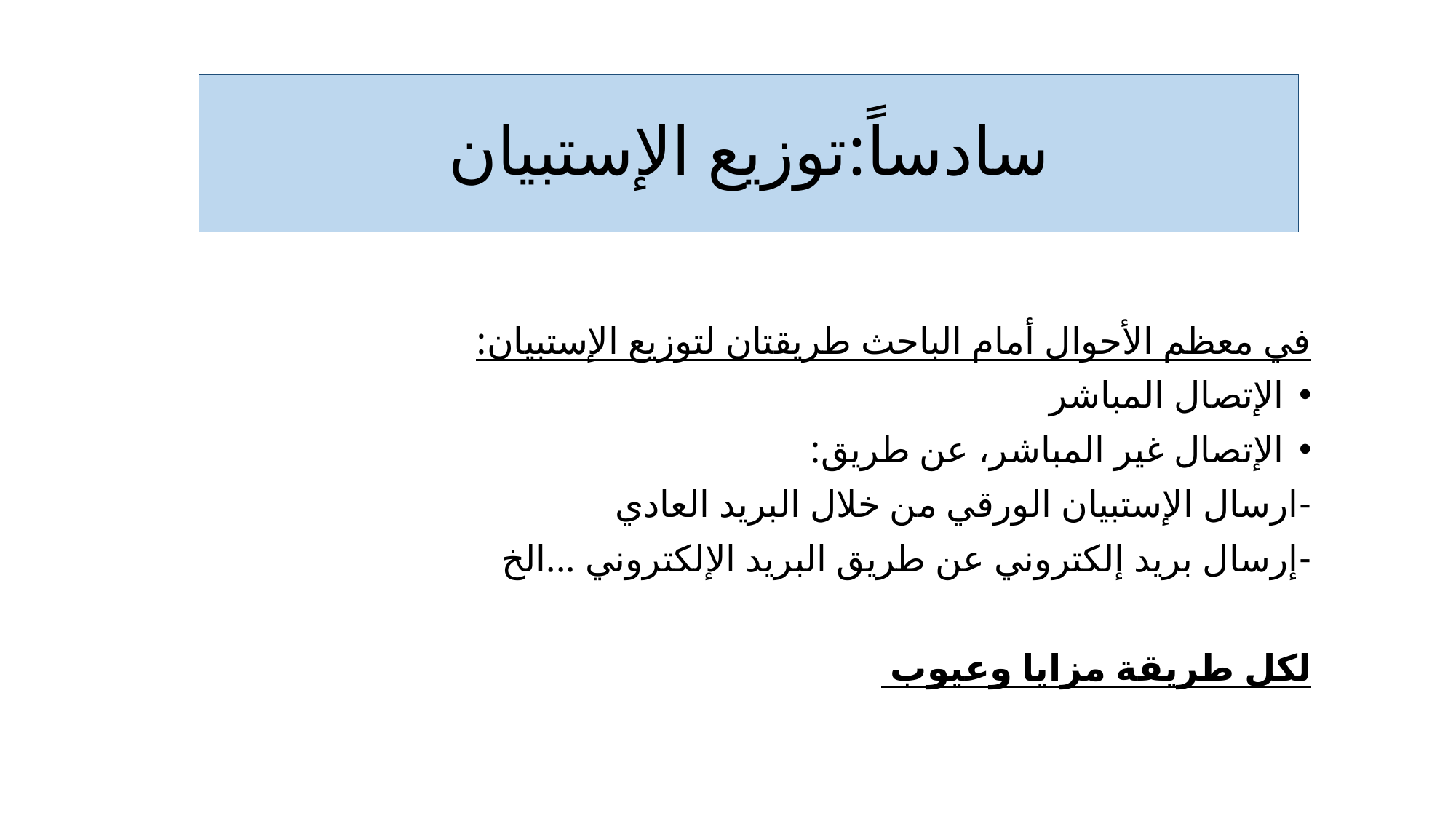

# سادساً:توزيع الإستبيان

في معظم الأحوال أمام الباحث طريقتان لتوزيع الإستبيان:
الإتصال المباشر
الإتصال غير المباشر، عن طريق:
-ارسال الإستبيان الورقي من خلال البريد العادي
-إرسال بريد إلكتروني عن طريق البريد الإلكتروني ...الخ

لكل طريقة مزايا وعيوب